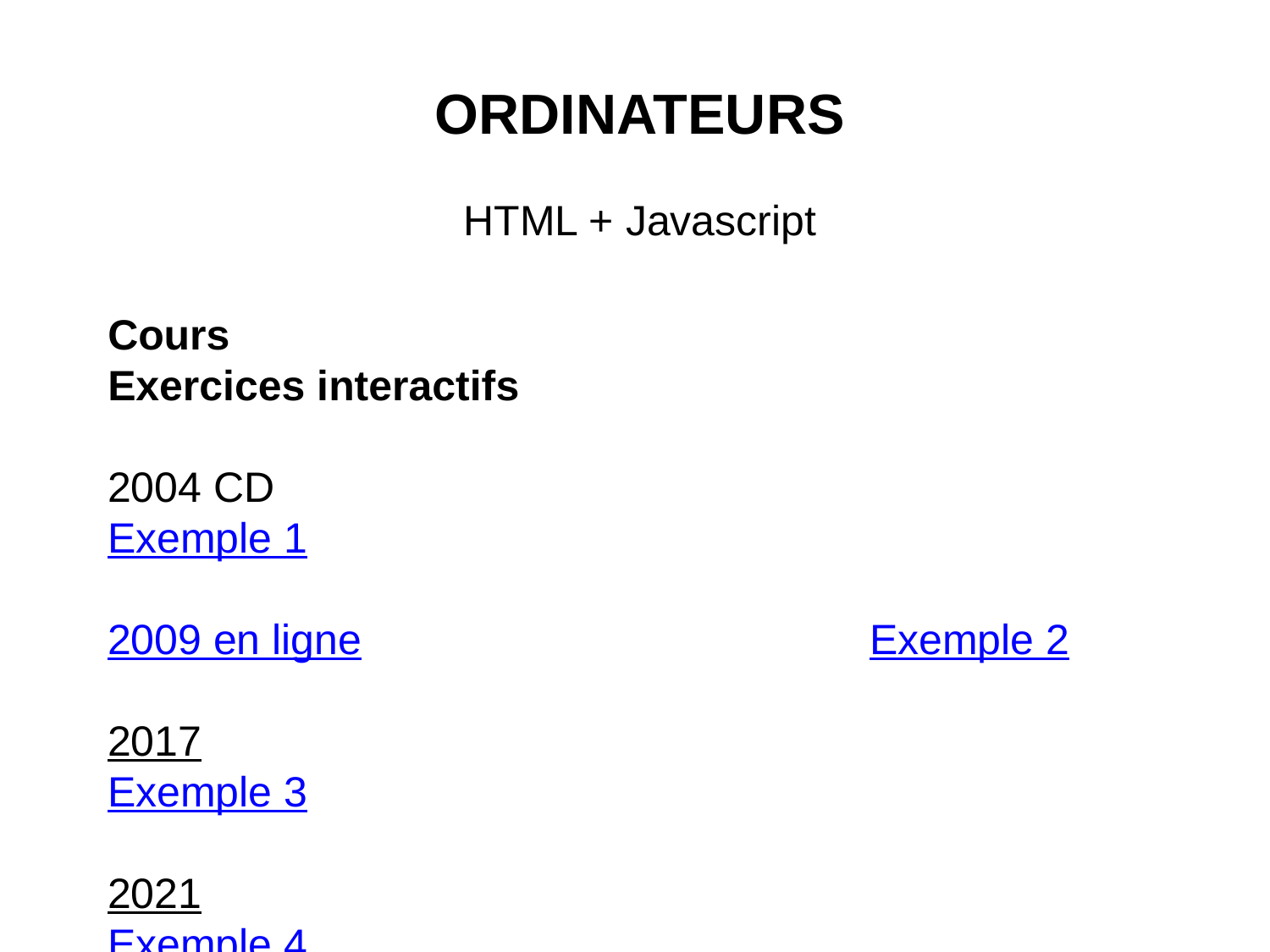

# ORDINATEURS
HTML + Javascript

Cours								Exercices interactifs

2004 CD							Exemple 1

2009 en ligne					Exemple 2

2017								Exemple 3

2021								Exemple 4

									Exemple 5